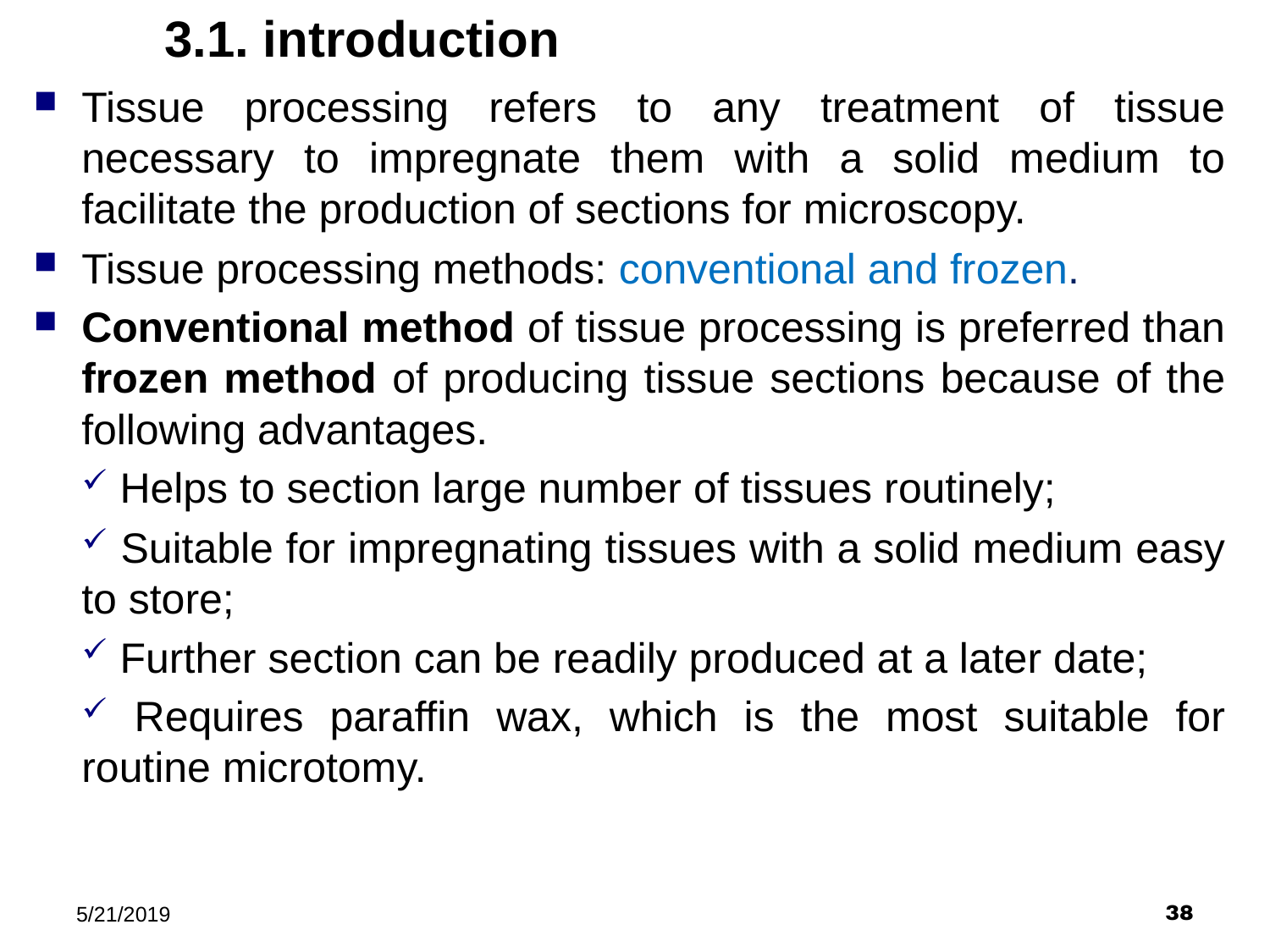

# 3.1. introduction
Tissue processing refers to any treatment of tissue necessary to impregnate them with a solid medium to facilitate the production of sections for microscopy.
Tissue processing methods: conventional and frozen.
Conventional method of tissue processing is preferred than frozen method of producing tissue sections because of the following advantages.
 Helps to section large number of tissues routinely;
 Suitable for impregnating tissues with a solid medium easy to store;
 Further section can be readily produced at a later date;
 Requires paraffin wax, which is the most suitable for routine microtomy.
5/21/2019
38